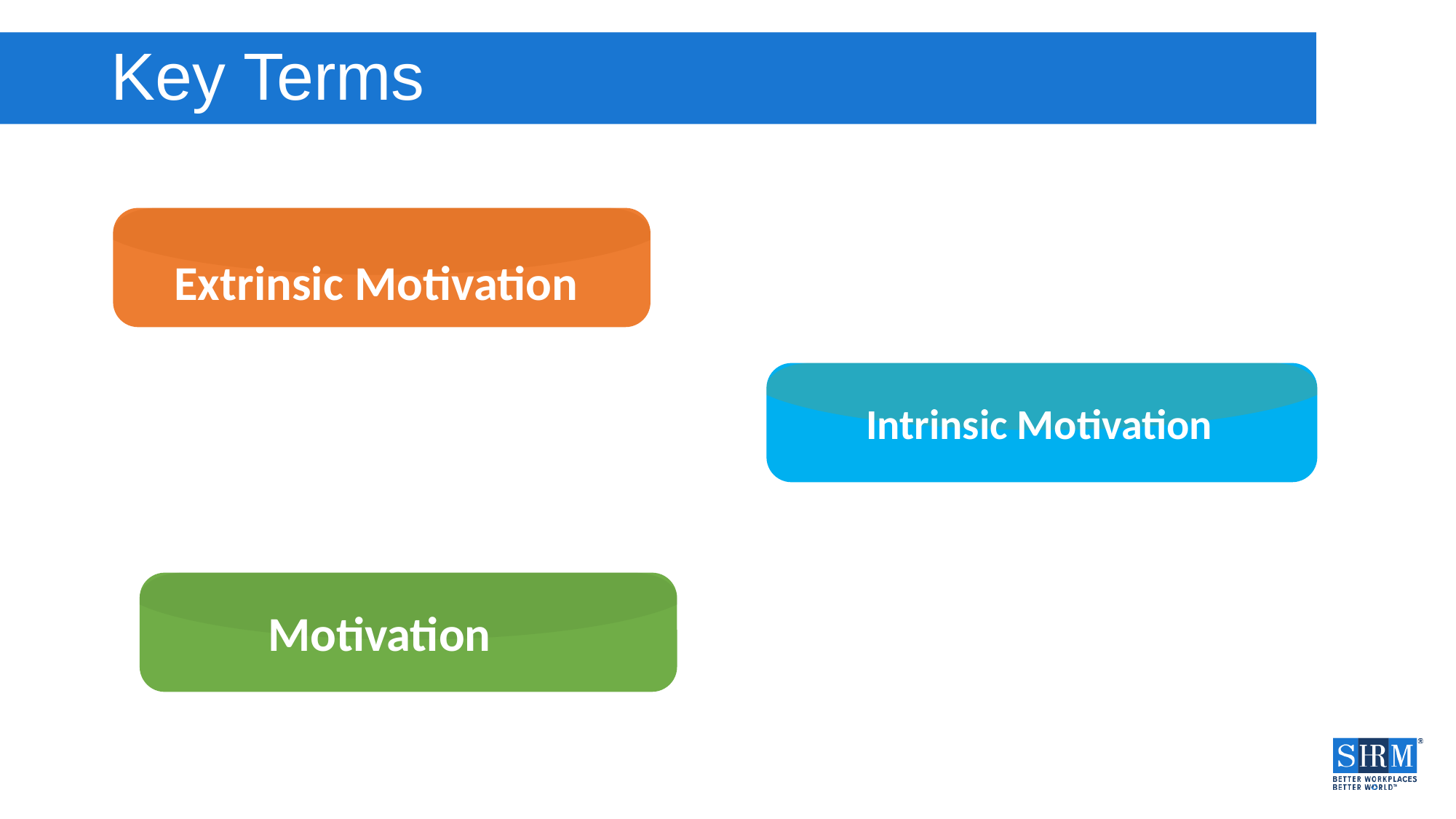

# Key Terms
Minimum Wage

Extrinsic Motivation

Intrinsic Motivation

Motivation
Benefits
Exempt Employees